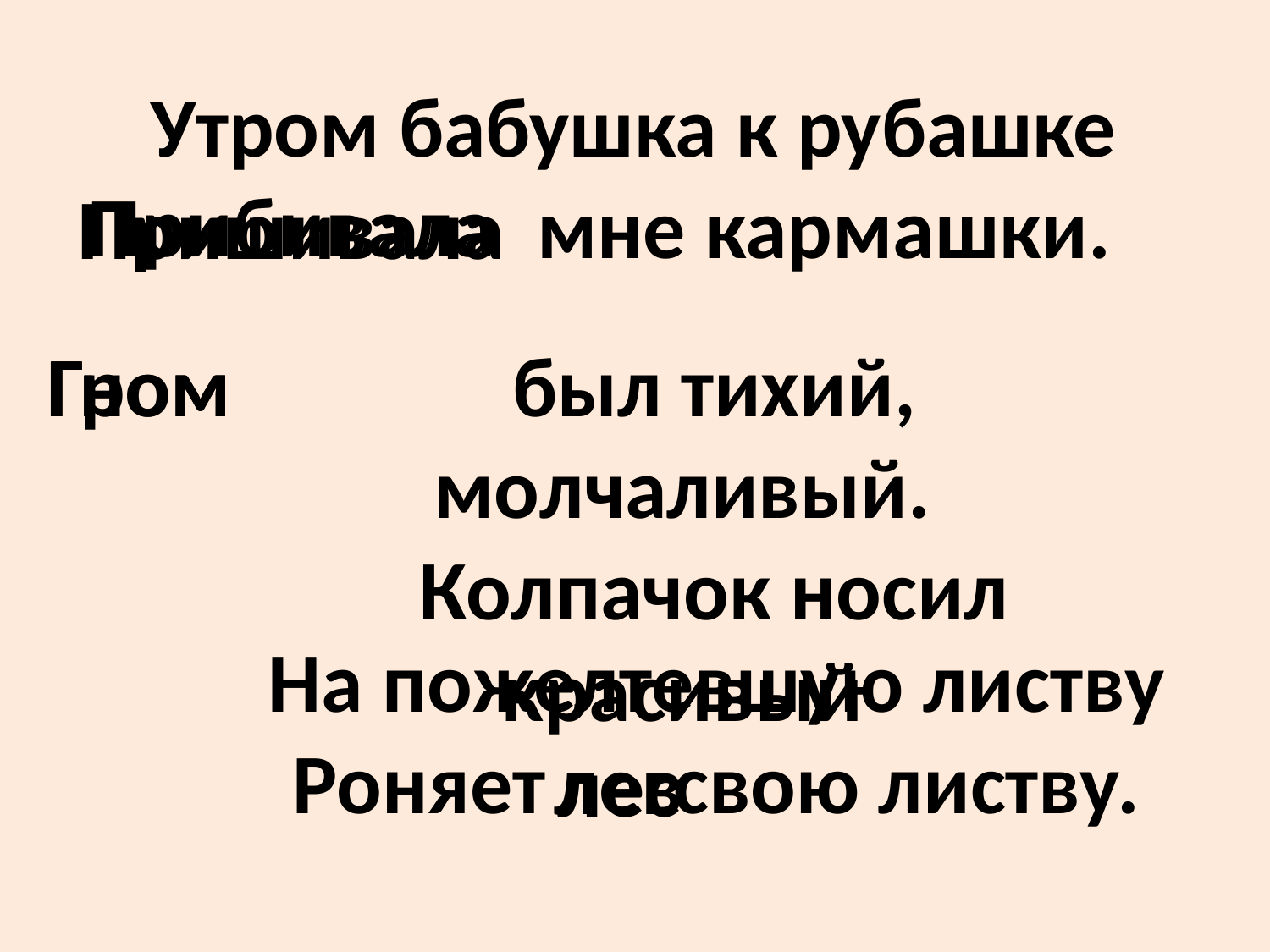

Утром бабушка к рубашке
мне кармашки.
Прибивала
Пришивала
был тихий, молчаливый.
Колпачок носил красивый
Гном
Гром
На пожелтевшую листву
Роняет		свою листву.

лев
лес